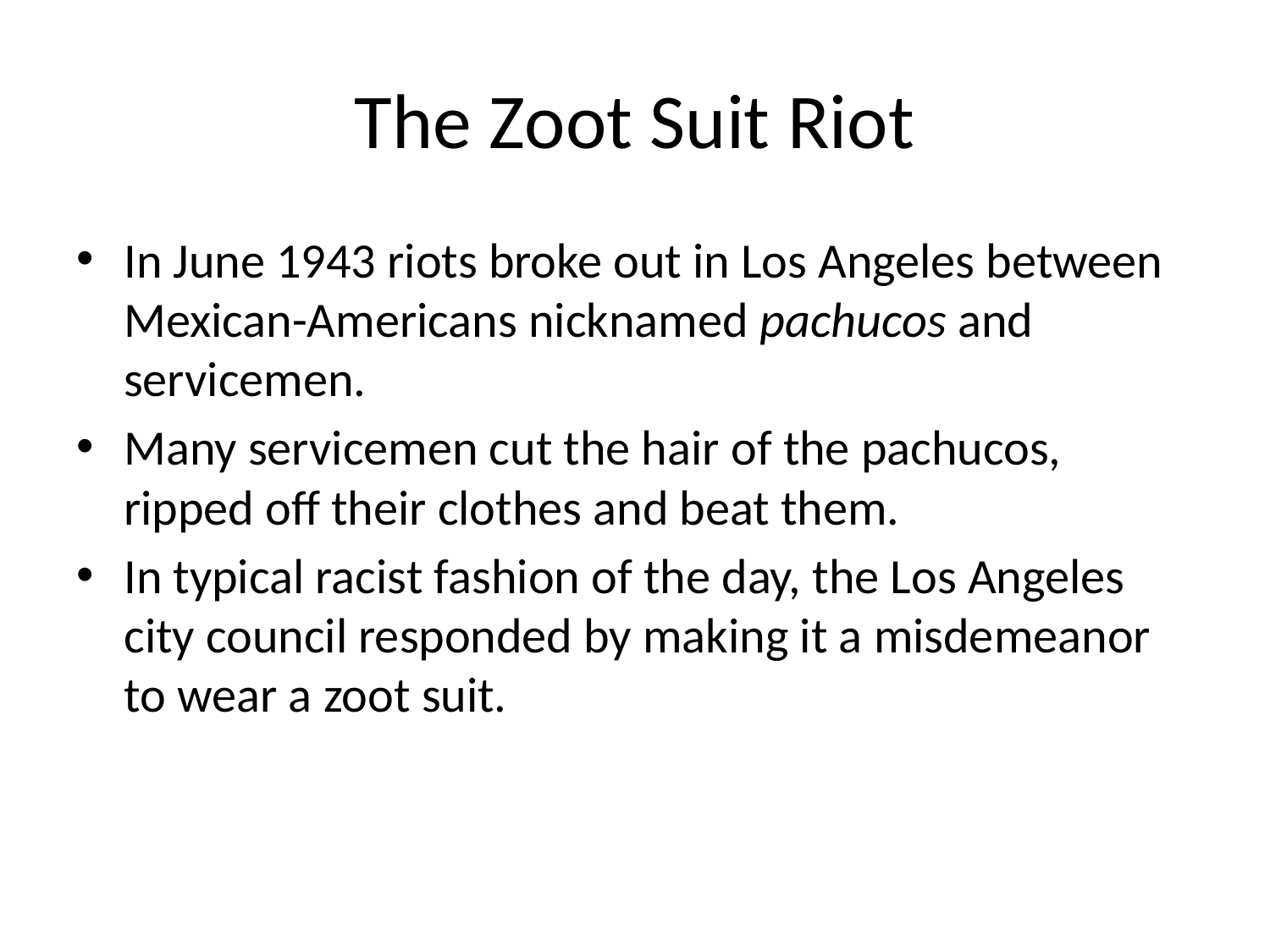

# The Zoot Suit Riot
In June 1943 riots broke out in Los Angeles between Mexican-Americans nicknamed pachucos and servicemen.
Many servicemen cut the hair of the pachucos, ripped off their clothes and beat them.
In typical racist fashion of the day, the Los Angeles city council responded by making it a misdemeanor to wear a zoot suit.